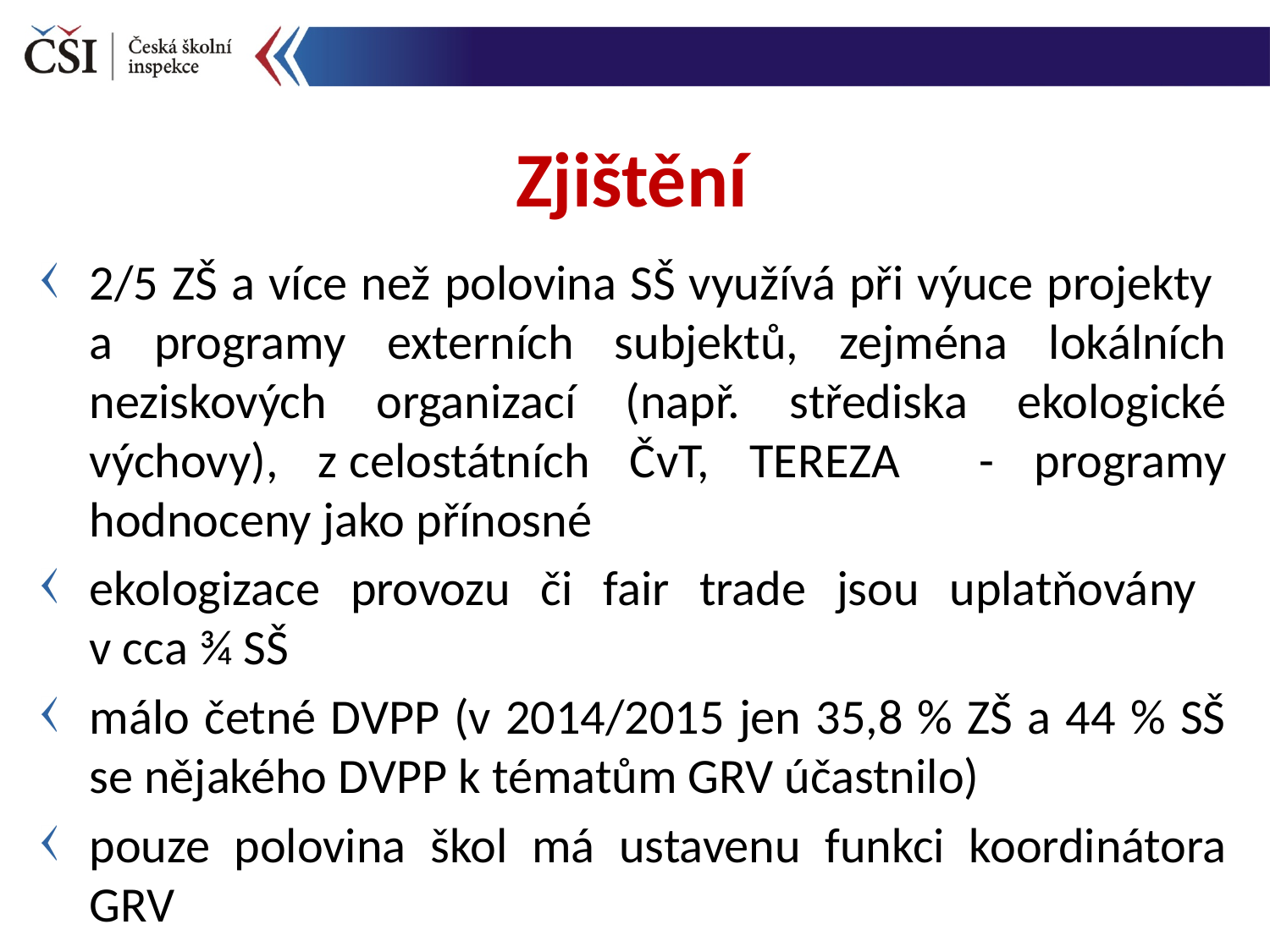

Zjištění
2/5 ZŠ a více než polovina SŠ využívá při výuce projekty
a programy externích subjektů, zejména lokálních neziskových organizací (např. střediska ekologické výchovy), z celostátních ČvT, TEREZA  - programy hodnoceny jako přínosné
ekologizace provozu či fair trade jsou uplatňovány
v cca ¾ SŠ
málo četné DVPP (v 2014/2015 jen 35,8 % ZŠ a 44 % SŠ se nějakého DVPP k tématům GRV účastnilo)
pouze polovina škol má ustavenu funkci koordinátora GRV